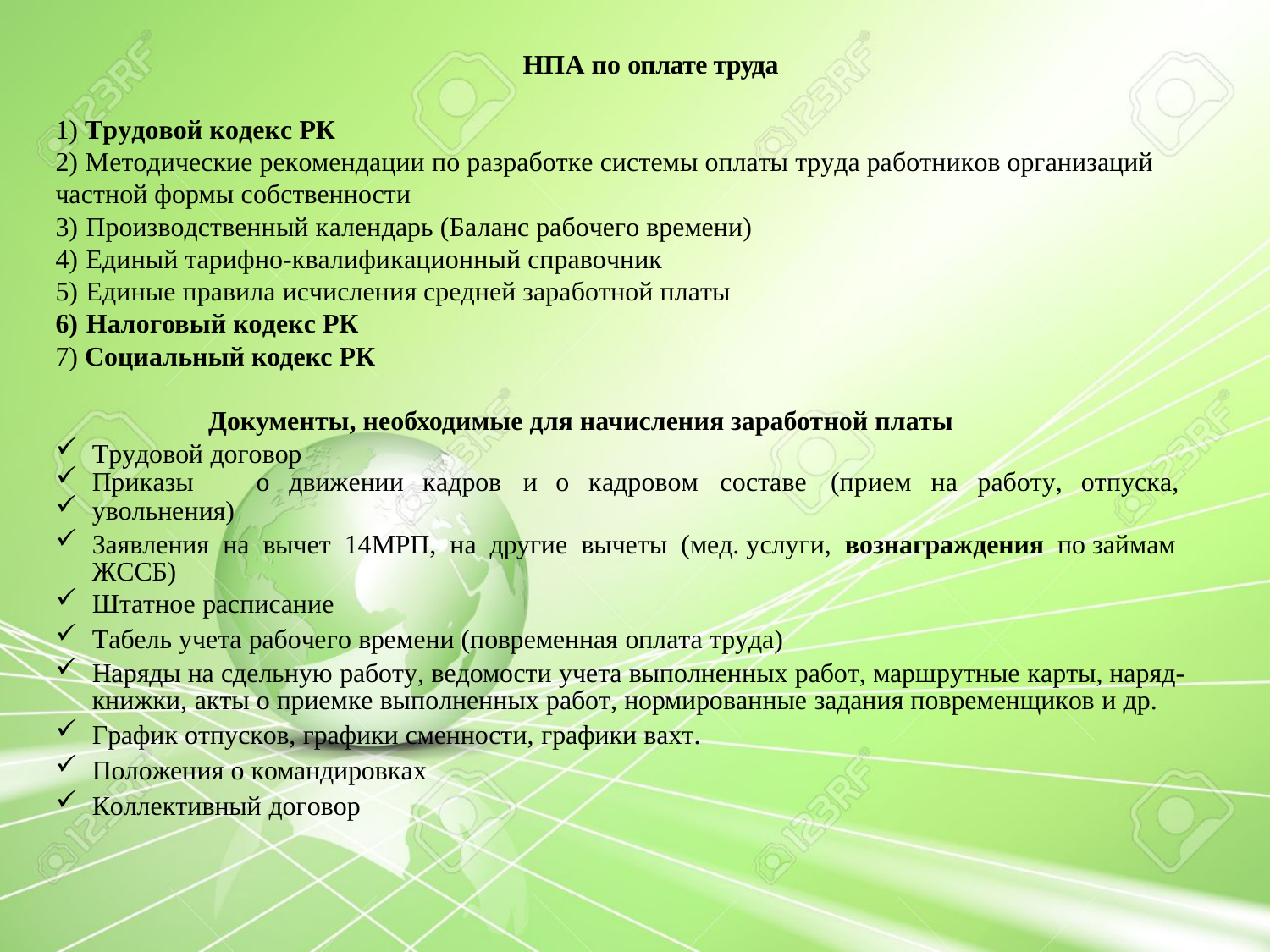

НПА по оплате труда

 Трудовой кодекс РК
 Методические рекомендации по разработке системы оплаты труда работников организаций частной формы собственности
Производственный календарь (Баланс рабочего времени)
Единый тарифно-квалификационный справочник
Единые правила исчисления средней заработной платы
Налоговый кодекс РК
 Социальный кодекс РК

Документы, необходимые для начисления заработной платы
Трудовой договор
Приказы	о	движении	кадров	и	о	кадровом	составе	(прием	на	работу,	отпуска,
увольнения)
Заявления  на  вычет  14МРП,  на  другие  вычеты  (мед. услуги,  вознаграждения  по займам ЖССБ)
Штатное расписание
Табель учета рабочего времени (повременная оплата труда)
Наряды на сдельную работу, ведомости учета выполненных работ, маршрутные карты, наряд-книжки, акты о приемке выполненных работ, нормированные задания повременщиков и др.
График отпусков, графики сменности, графики вахт.
Положения о командировках
Коллективный договор